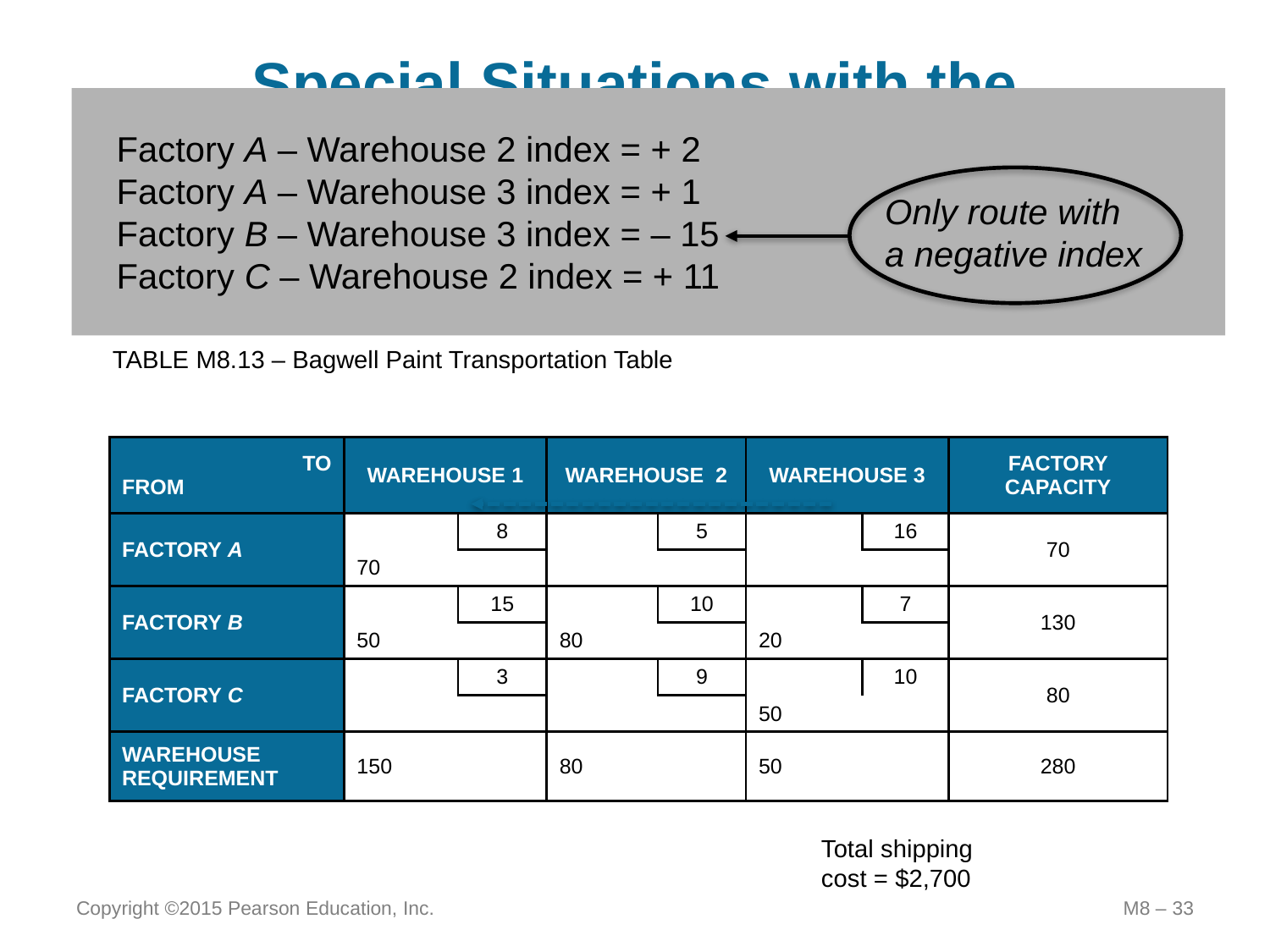

# Special Situations with the Transportation Algorithm
Factory A – Warehouse 2 index = + 2
Factory A – Warehouse 3 index = + 1
Factory B – Warehouse 3 index = – 15
Factory C – Warehouse 2 index = + 11

Only route with
a negative index
Degeneracy during later solution stages
TABLE M8.13 – Bagwell Paint Transportation Table
| TO FROM | WAREHOUSE 1 |  | WAREHOUSE 2 |  | WAREHOUSE 3 |  | FACTORY CAPACITY |
| --- | --- | --- | --- | --- | --- | --- | --- |
| FACTORY A |  | 8 |  | 5 |  | 16 | 70 |
|  | 70 |  |  |  |  |  |  |
| FACTORY B |  | 15 |  | 10 |  | 7 | 130 |
|  | 50 |  | 80 |  | 20 |  |  |
| FACTORY C |  | 3 |  | 9 |  | 10 | 80 |
|  |  |  |  |  | 50 |  |  |
| WAREHOUSE REQUIREMENT | 150 |  | 80 |  | 50 |  | 280 |
Total shipping cost = $2,700
Copyright ©2015 Pearson Education, Inc.
M8 – 33